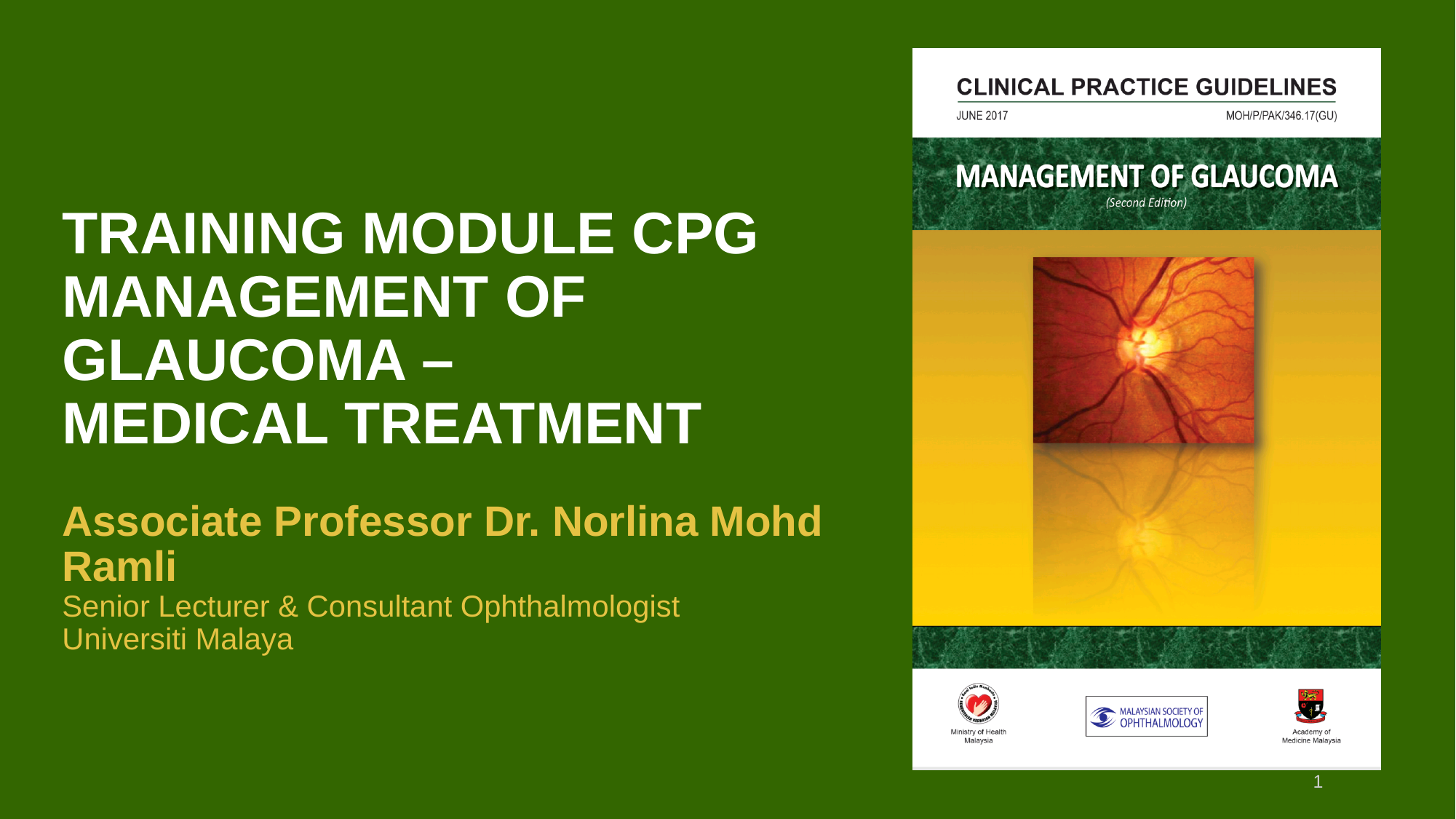

# Training module CPG management of Glaucoma – MEDICAL Treatment
Associate Professor Dr. Norlina Mohd Ramli
Senior Lecturer & Consultant Ophthalmologist
Universiti Malaya
1